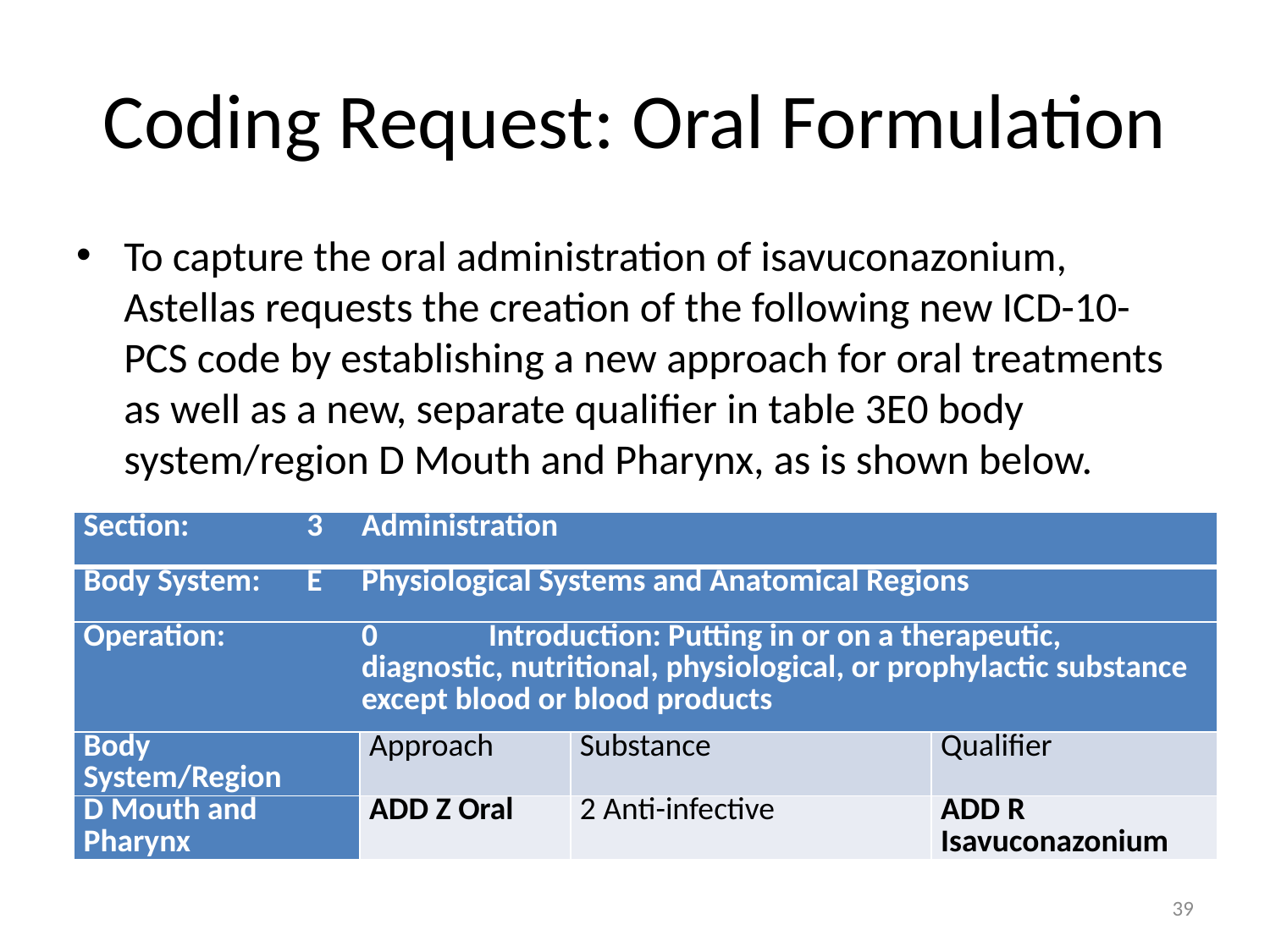

# Coding Request: Oral Formulation
To capture the oral administration of isavuconazonium, Astellas requests the creation of the following new ICD-10-PCS code by establishing a new approach for oral treatments as well as a new, separate qualifier in table 3E0 body system/region D Mouth and Pharynx, as is shown below.

| Section: 3 Administration |  |  |  |
| --- | --- | --- | --- |
| Body System: E Physiological Systems and Anatomical Regions |  |  |  |
| Operation: 0 Introduction: Putting in or on a therapeutic, diagnostic, nutritional, physiological, or prophylactic substance except blood or blood products |  |  |  |
| Body System/Region | Approach | Substance | Qualifier |
| D Mouth and Pharynx | ADD Z Oral | 2 Anti-infective | ADD R Isavuconazonium |
39